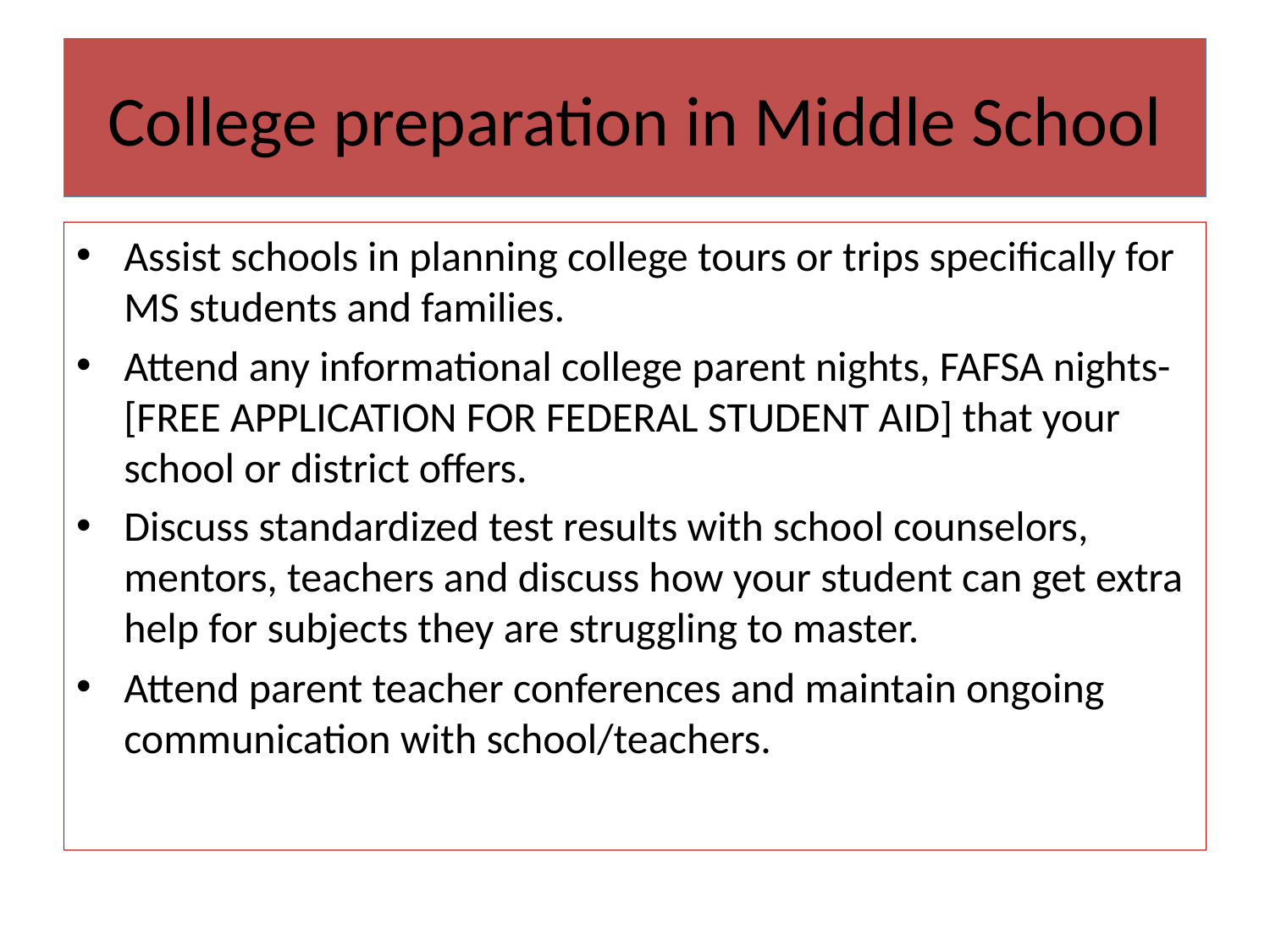

# College preparation in Middle School
Assist schools in planning college tours or trips specifically for MS students and families.
Attend any informational college parent nights, FAFSA nights- [FREE APPLICATION FOR FEDERAL STUDENT AID] that your school or district offers.
Discuss standardized test results with school counselors, mentors, teachers and discuss how your student can get extra help for subjects they are struggling to master.
Attend parent teacher conferences and maintain ongoing communication with school/teachers.